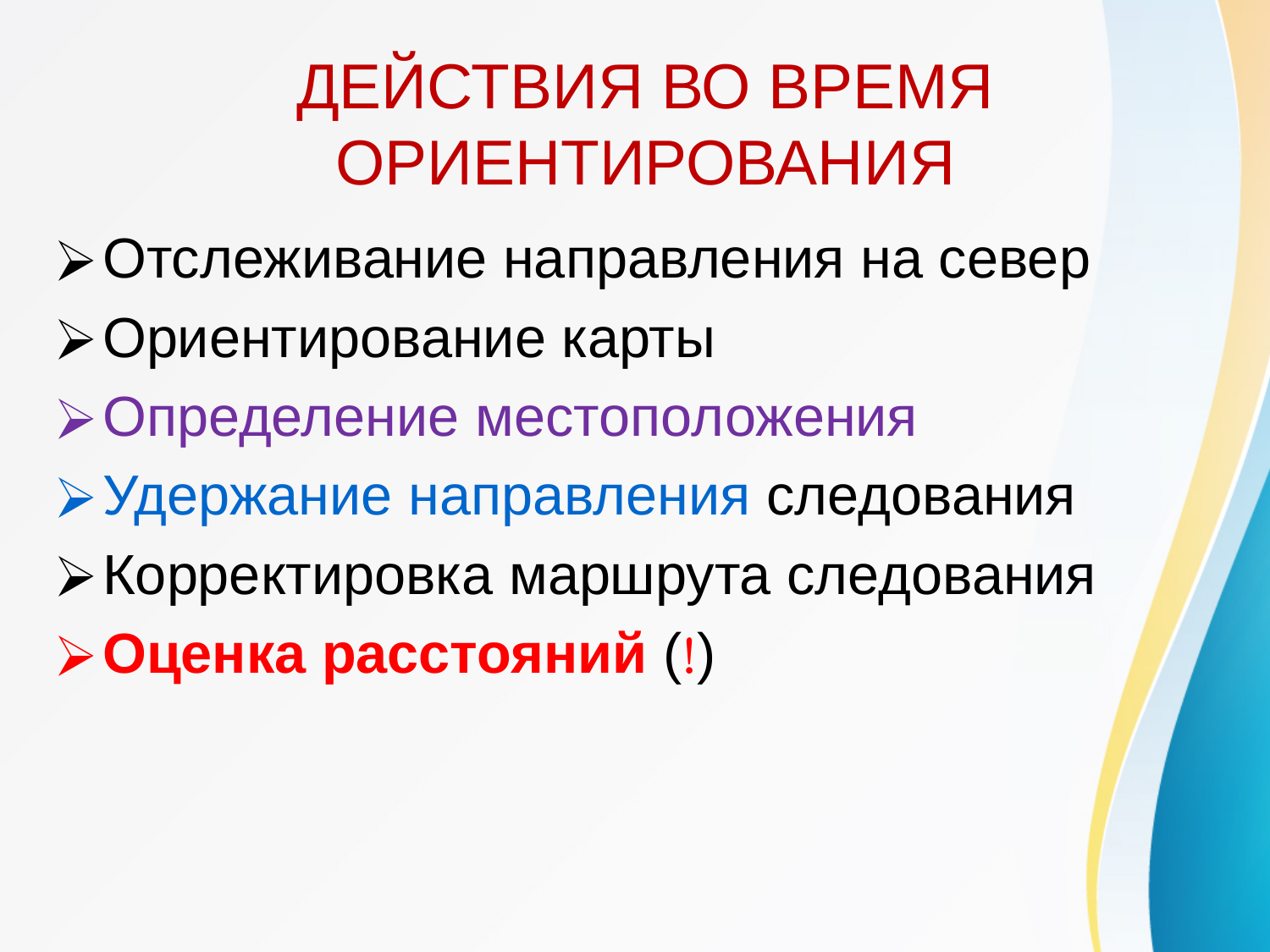

# ДЕЙСТВИЯ ВО ВРЕМЯ ОРИЕНТИРОВАНИЯ
Отслеживание направления на север
Ориентирование карты
Определение местоположения
Удержание направления следования
Корректировка маршрута следования
Оценка расстояний (!)